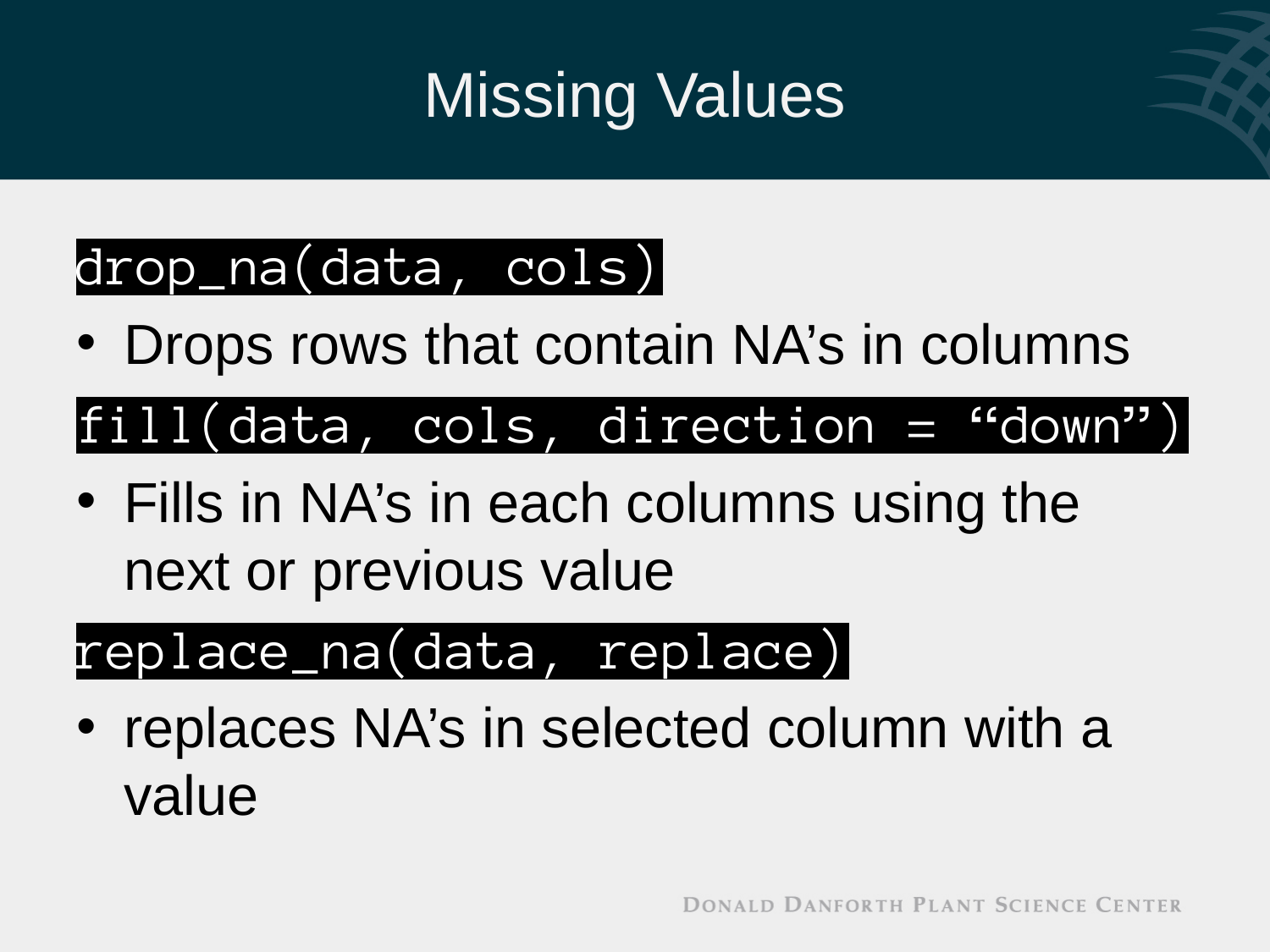

# Missing Values
drop_na(data, cols)
Drops rows that contain NA’s in columns
fill(data, cols, direction = “down”)
Fills in NA’s in each columns using the next or previous value
replace_na(data, replace)
replaces NA’s in selected column with a value